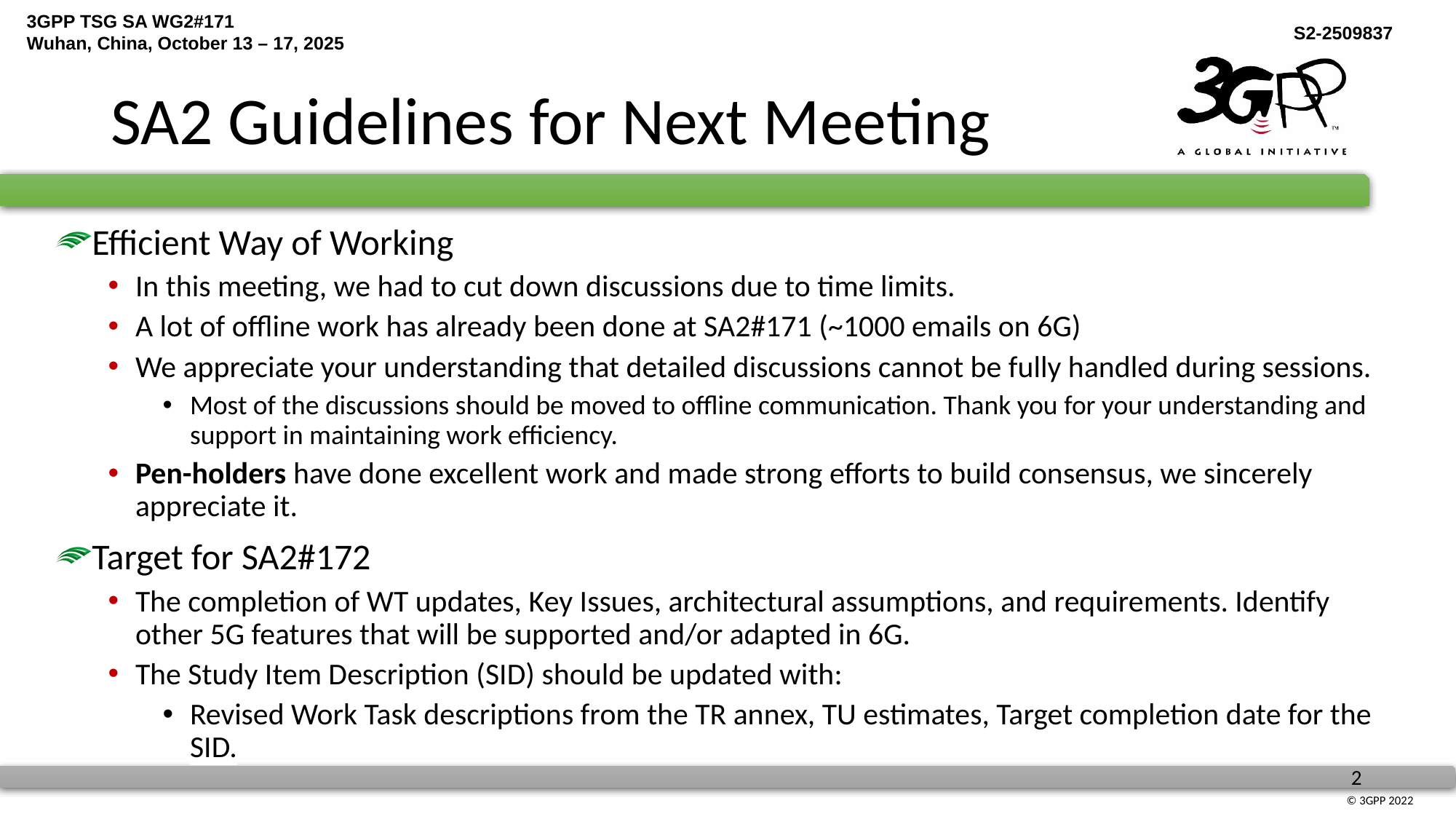

# SA2 Guidelines for Next Meeting
Efficient Way of Working
In this meeting, we had to cut down discussions due to time limits.
A lot of offline work has already been done at SA2#171 (~1000 emails on 6G)
We appreciate your understanding that detailed discussions cannot be fully handled during sessions.
Most of the discussions should be moved to offline communication. Thank you for your understanding and support in maintaining work efficiency.
Pen-holders have done excellent work and made strong efforts to build consensus, we sincerely appreciate it.
Target for SA2#172
The completion of WT updates, Key Issues, architectural assumptions, and requirements. Identify other 5G features that will be supported and/or adapted in 6G.
The Study Item Description (SID) should be updated with:
Revised Work Task descriptions from the TR annex, TU estimates, Target completion date for the SID.